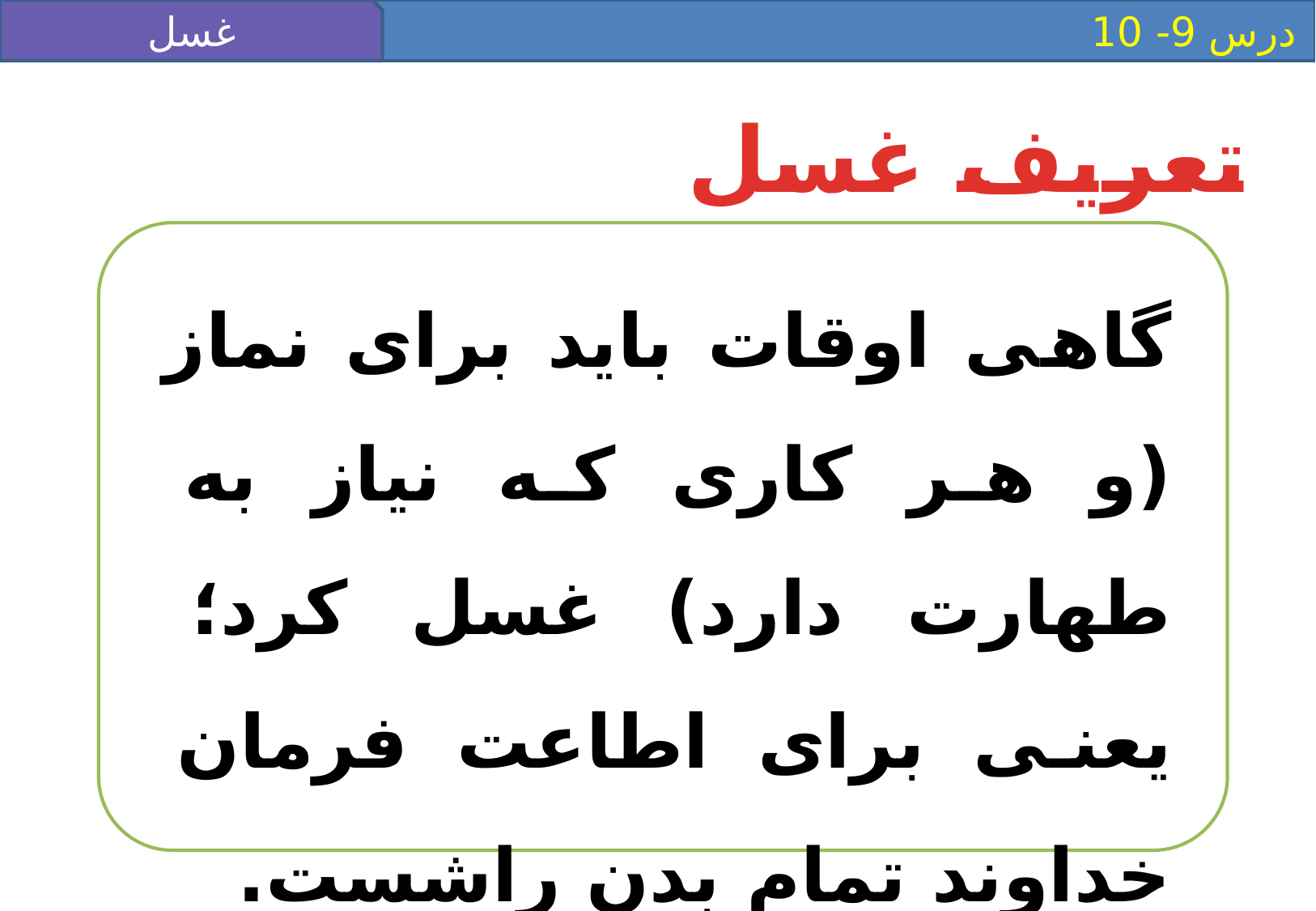

غسل
 درس 9- 10
تعريف غسل

گاهى اوقات بايد براى نماز (و هر كارى كه نياز به طهارت دارد) غسل كرد؛ يعنى براى اطاعت فرمان خداوند تمام بدن راشست.